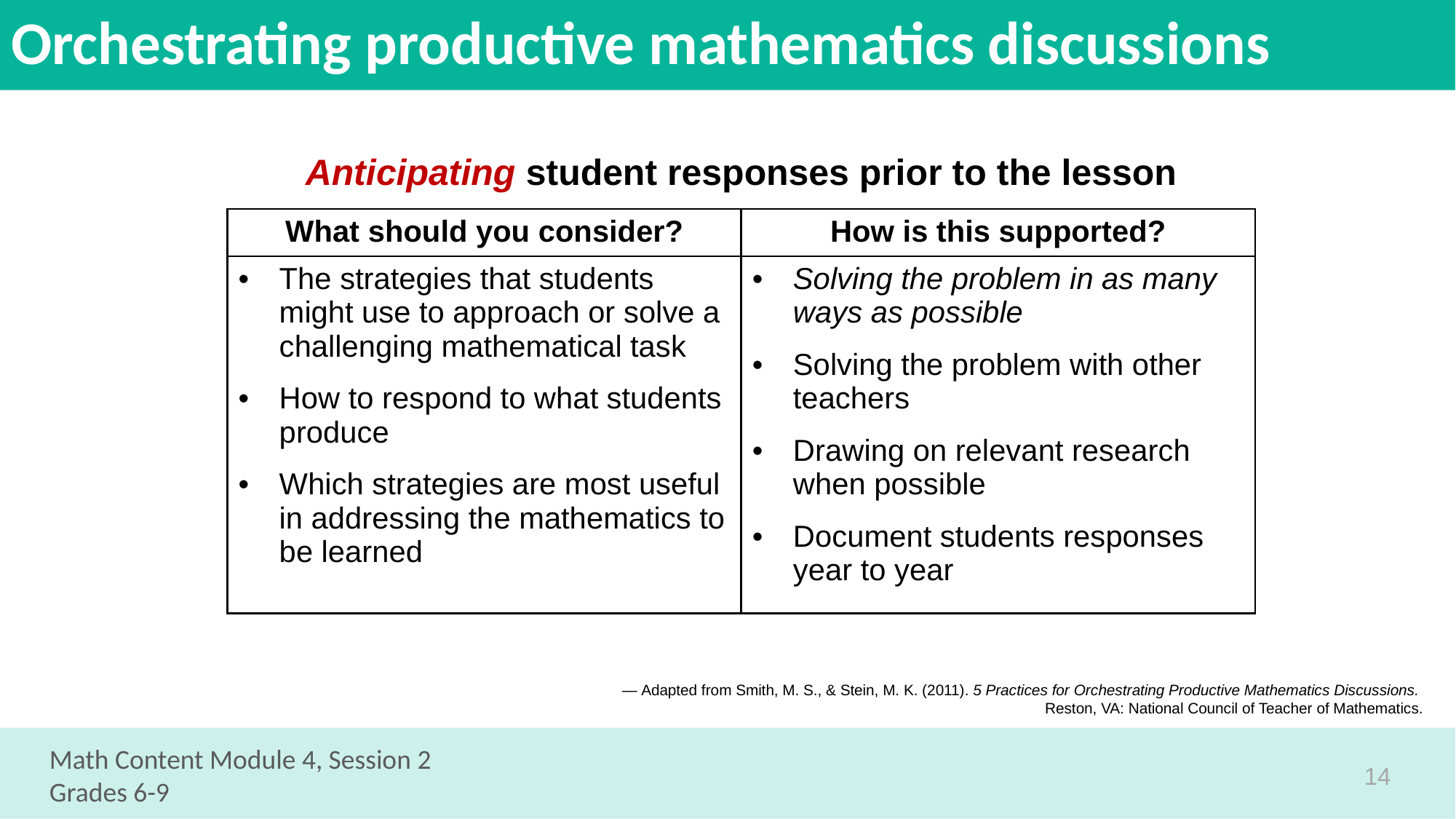

# Orchestrating productive mathematics discussions
| Anticipating student responses prior to the lesson |  |
| --- | --- |
| What should you consider? | How is this supported? |
| The strategies that students might use to approach or solve a challenging mathematical task How to respond to what students produce Which strategies are most useful in addressing the mathematics to be learned | Solving the problem in as many ways as possible Solving the problem with other teachers Drawing on relevant research when possible Document students responses year to year |
— Adapted from Smith, M. S., & Stein, M. K. (2011). 5 Practices for Orchestrating Productive Mathematics Discussions.
Reston, VA: National Council of Teacher of Mathematics.
Math Content Module 4, Session 2
Grades 6-9
14